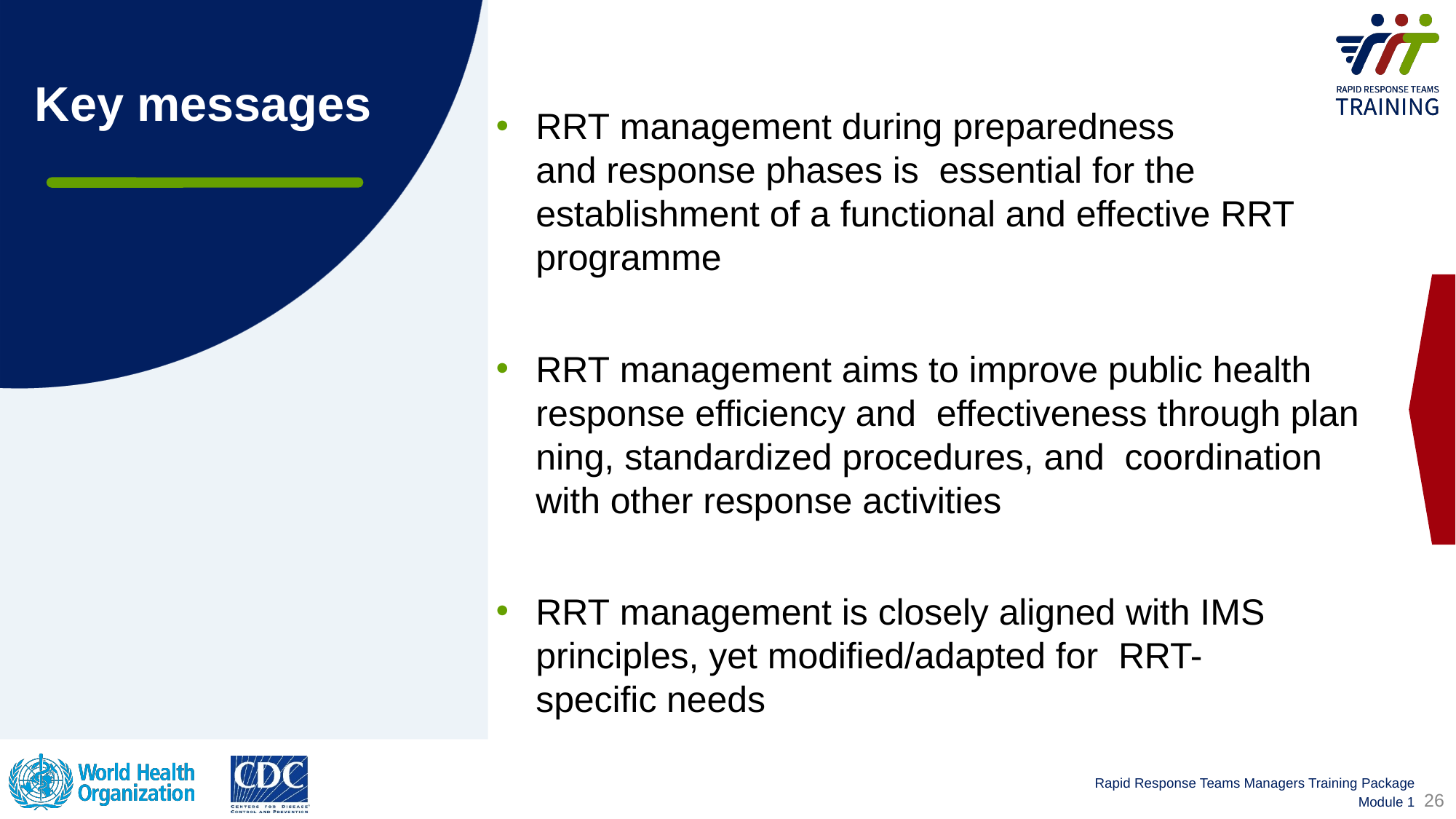

# Key messages
RRT management during preparedness  and response phases is  essential for the establishment of a functional and effective RRT programme

RRT management aims to improve public health response efficiency and  effectiveness through planning, standardized procedures, and  coordination with other response activities

RRT management is closely aligned with IMS principles, yet modified/adapted for  RRT-specific needs
26